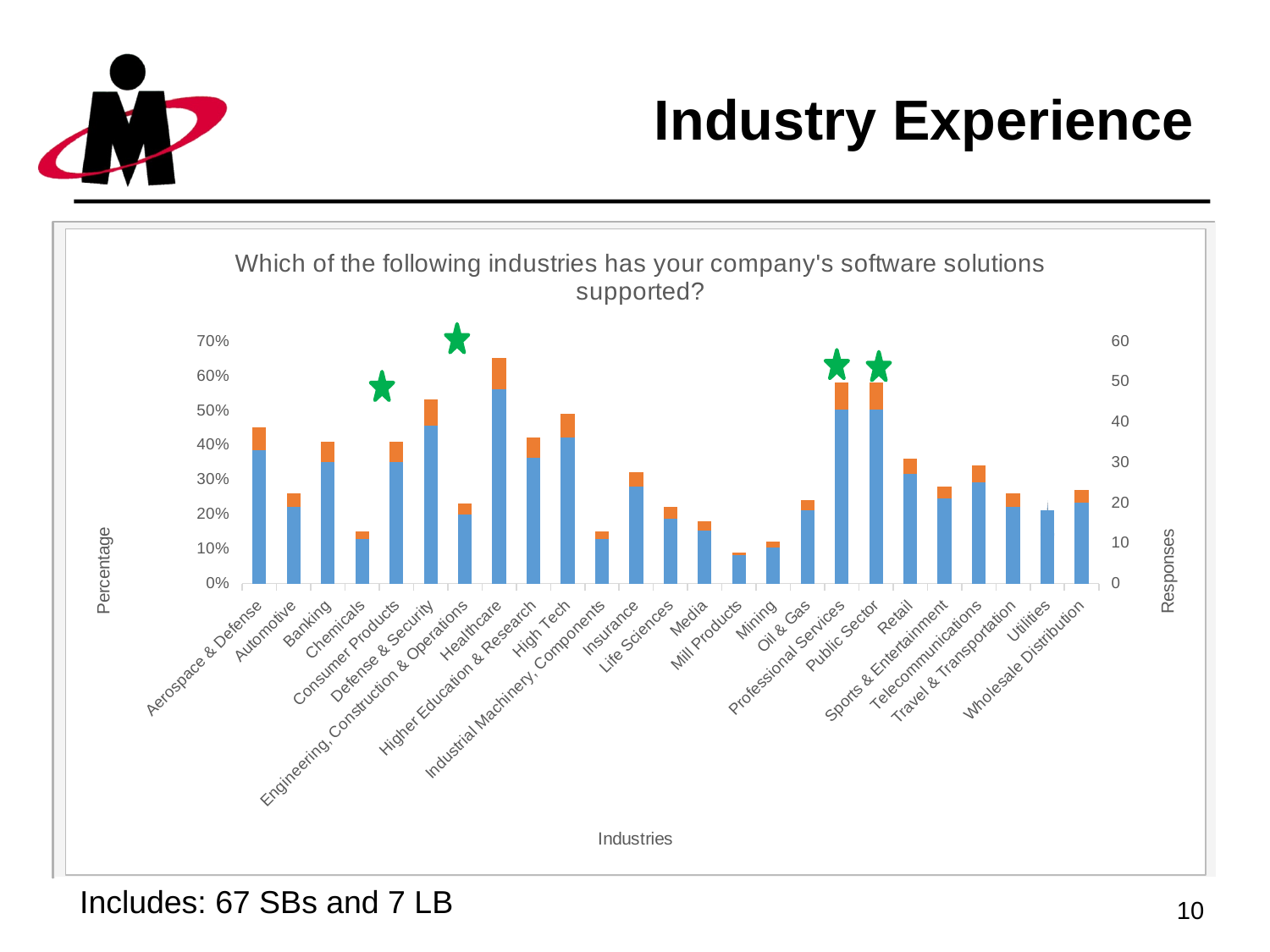

# Industry Experience

### Chart: Which of the following industries has your company's software solutions supported?

| Category |  |  |
|---|---|---|
| Aerospace & Defense | 0.45 | 33.0 |
| Automotive | 0.26 | 19.0 |
| Banking | 0.41 | 30.0 |
| Chemicals | 0.15 | 11.0 |
| Consumer Products | 0.41 | 30.0 |
| Defense & Security | 0.53 | 39.0 |
| Engineering, Construction & Operations | 0.23 | 17.0 |
| Healthcare | 0.65 | 48.0 |
| Higher Education & Research | 0.42 | 31.0 |
| High Tech | 0.49 | 36.0 |
| Industrial Machinery, Components | 0.15 | 11.0 |
| Insurance | 0.32 | 24.0 |
| Life Sciences | 0.22 | 16.0 |
| Media | 0.18 | 13.0 |
| Mill Products | 0.09 | 7.0 |
| Mining | 0.12 | 9.0 |
| Oil & Gas | 0.24 | 18.0 |
| Professional Services | 0.58 | 43.0 |
| Public Sector | 0.58 | 43.0 |
| Retail | 0.36 | 27.0 |
| Sports & Entertainment | 0.28 | 21.0 |
| Telecommunications | 0.34 | 25.0 |
| Travel & Transportation | 0.26 | 19.0 |
| Utilities | 0.24 | 18.0 |
| Wholesale Distribution | 0.27 | 20.0 |
Includes: 67 SBs and 7 LB
10